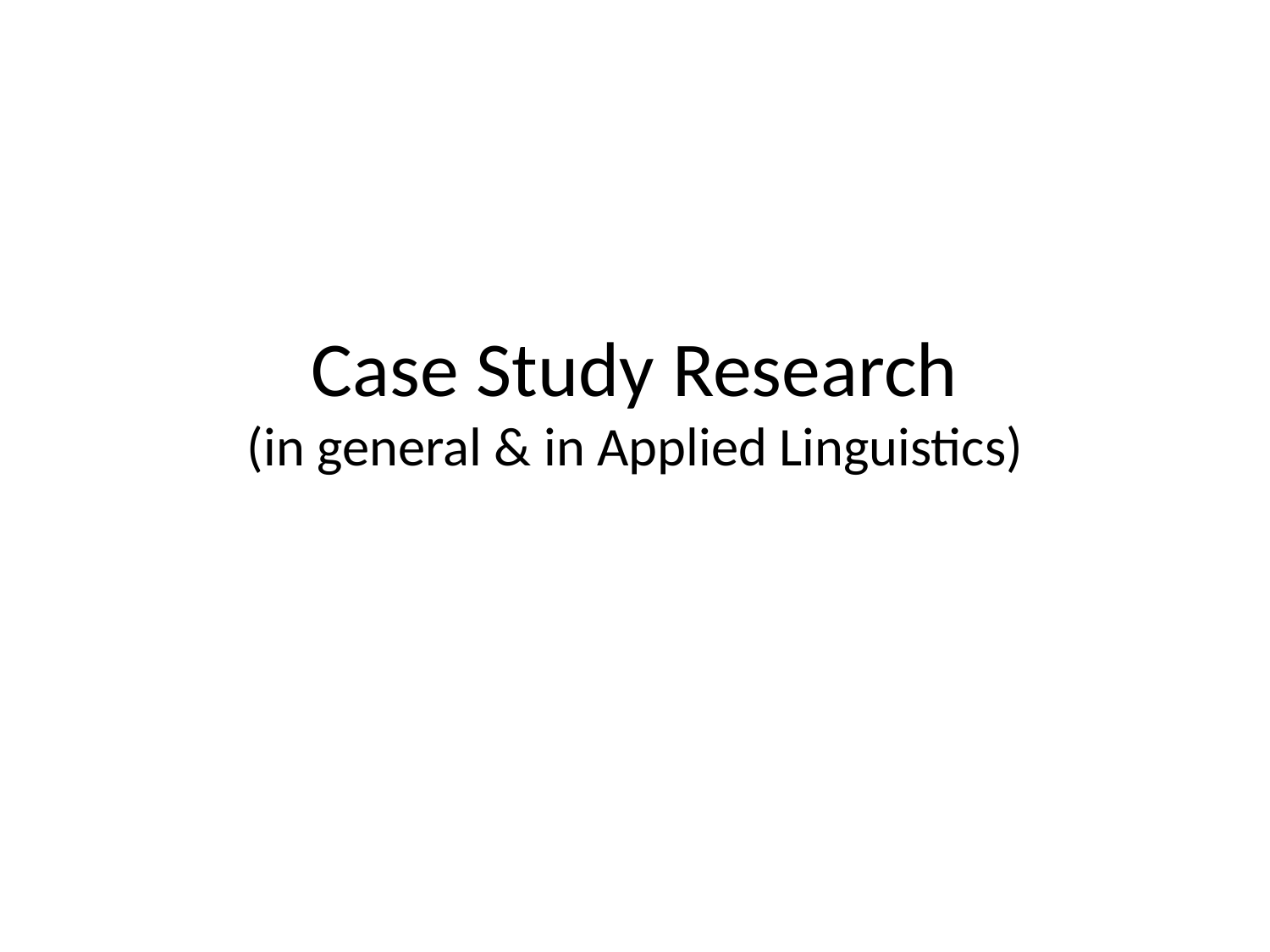

# Case Study Research (in general & in Applied Linguistics)